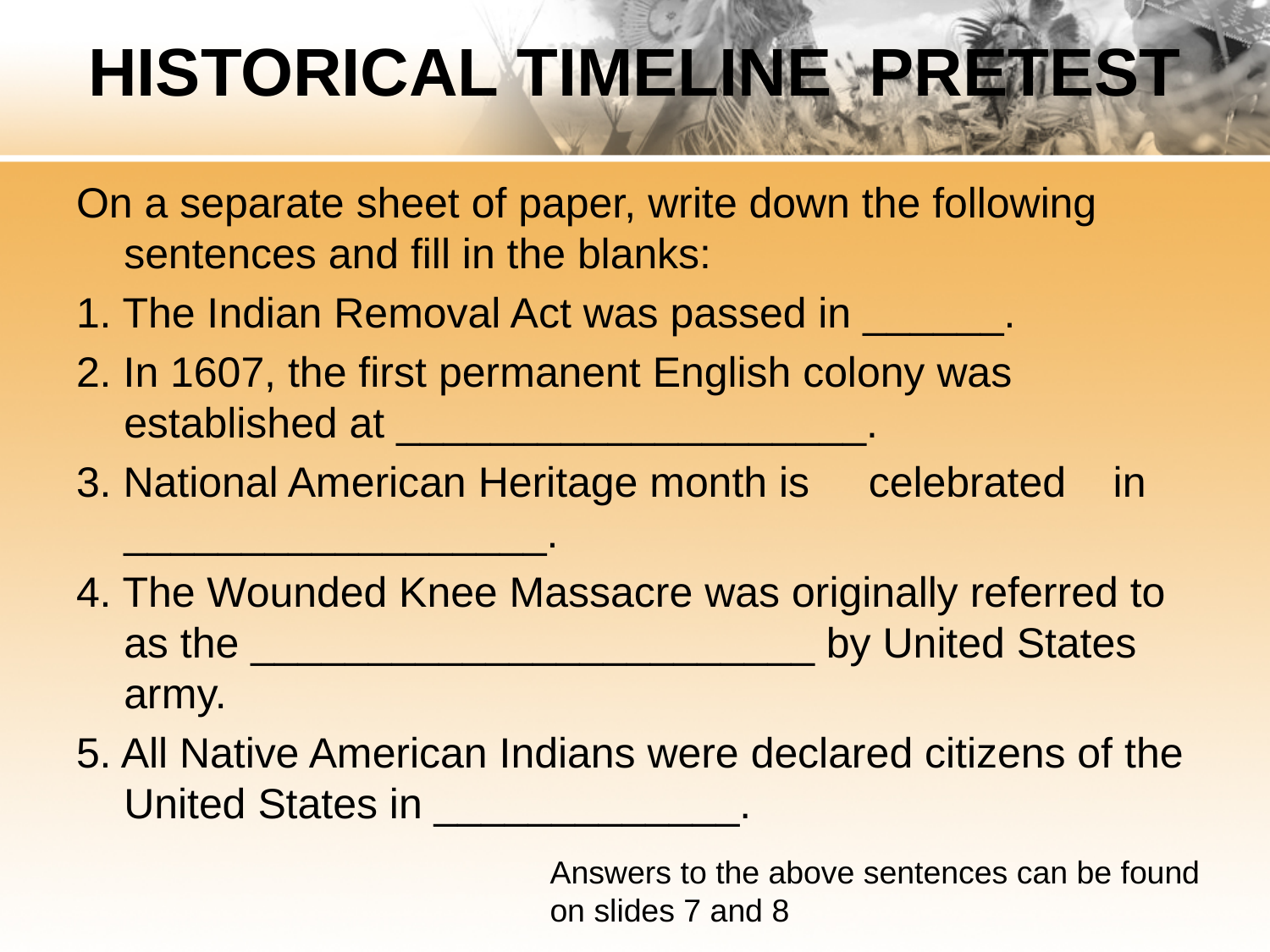

# HISTORICAL TIMELINE  PRETEST
On a separate sheet of paper, write down the following sentences and fill in the blanks:
1. The Indian Removal Act was passed in ______.
2. In 1607, the first permanent English colony was established at ____________________.
3. National American Heritage month is     celebrated    in __________________.
4. The Wounded Knee Massacre was originally referred to as the ________________________ by United States army.
5. All Native American Indians were declared citizens of the United States in _____________.
Answers to the above sentences can be found
on slides 7 and 8